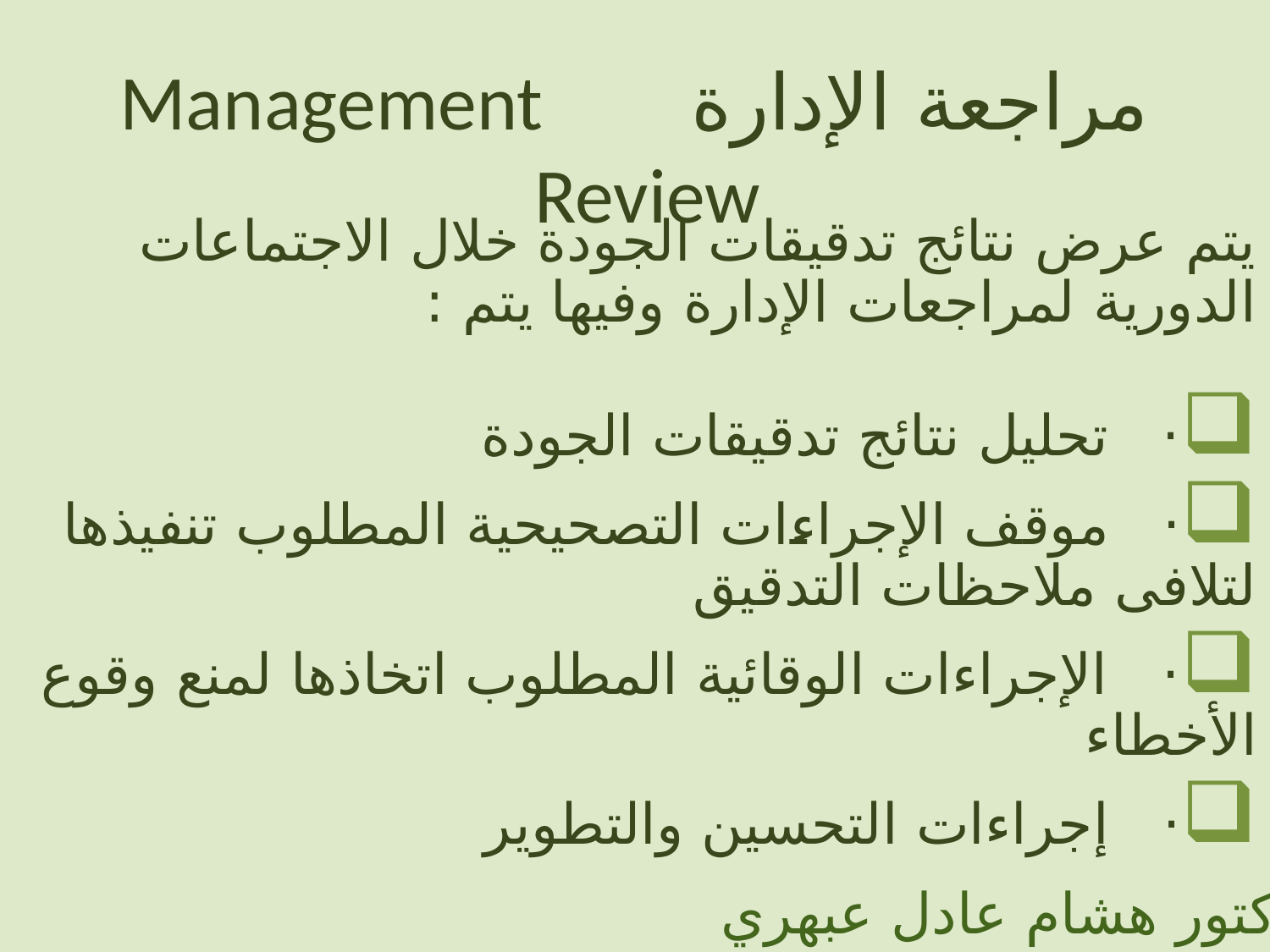

مراجعة الإدارة      Management Review
يتم عرض نتائج تدقيقات الجودة خلال الاجتماعات الدورية لمراجعات الإدارة وفيها يتم :

·   تحليل نتائج تدقيقات الجودة
·   موقف الإجراءات التصحيحية المطلوب تنفيذها لتلافى ملاحظات التدقيق
·   الإجراءات الوقائية المطلوب اتخاذها لمنع وقوع الأخطاء
·   إجراءات التحسين والتطوير
الدكتور هشام عادل عبهري